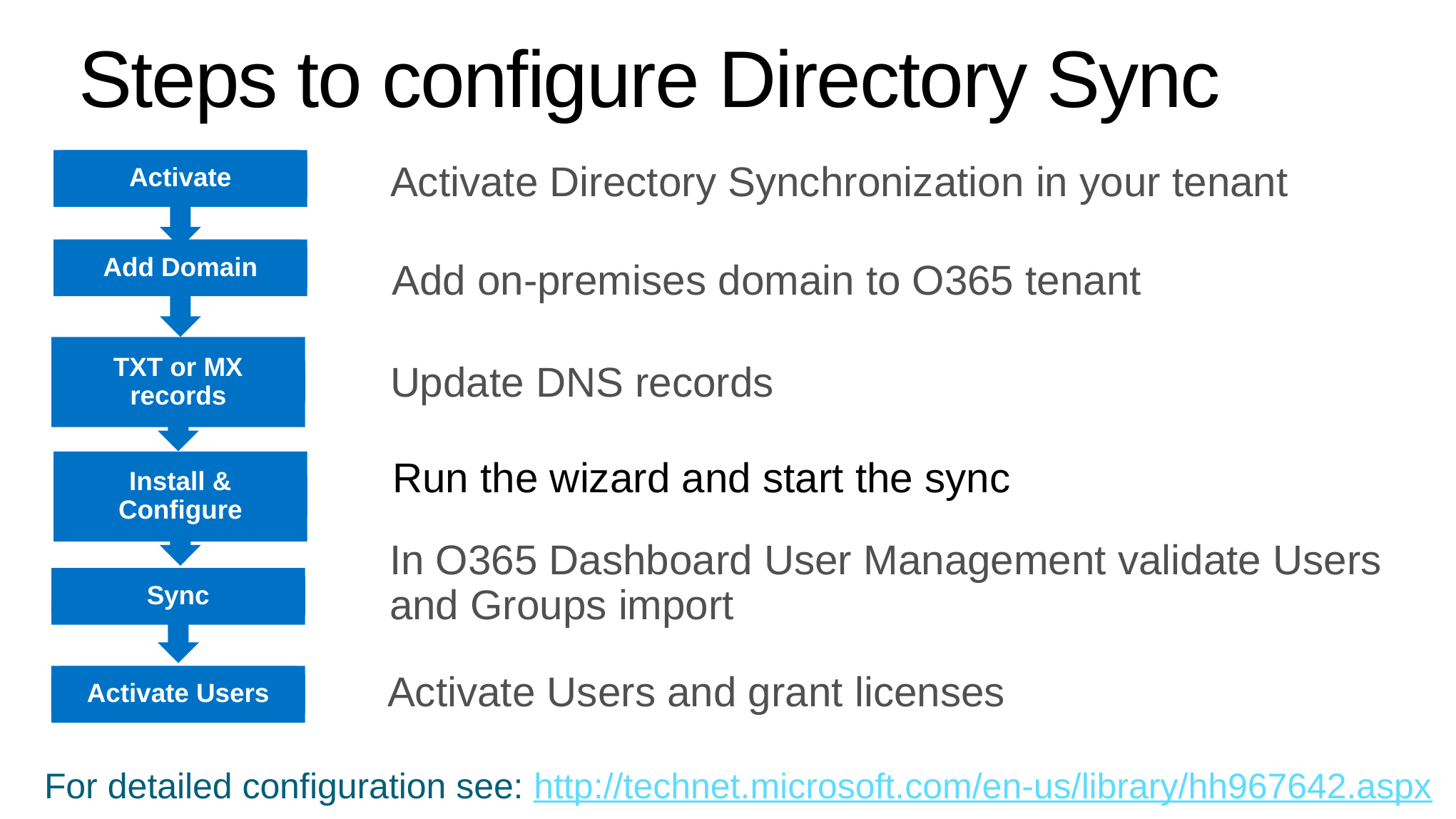

# Steps to configure Directory Sync
Activate

Activate Directory Synchronization in your tenant
Add Domain

Add on-premises domain to O365 tenant
TXT or MX records

Update DNS records
Run the wizard and start the sync
Install & Configure

In O365 Dashboard User Management validate Users and Groups import
Sync

Activate Users and grant licenses
Activate Users

For detailed configuration see: http://technet.microsoft.com/en-us/library/hh967642.aspx